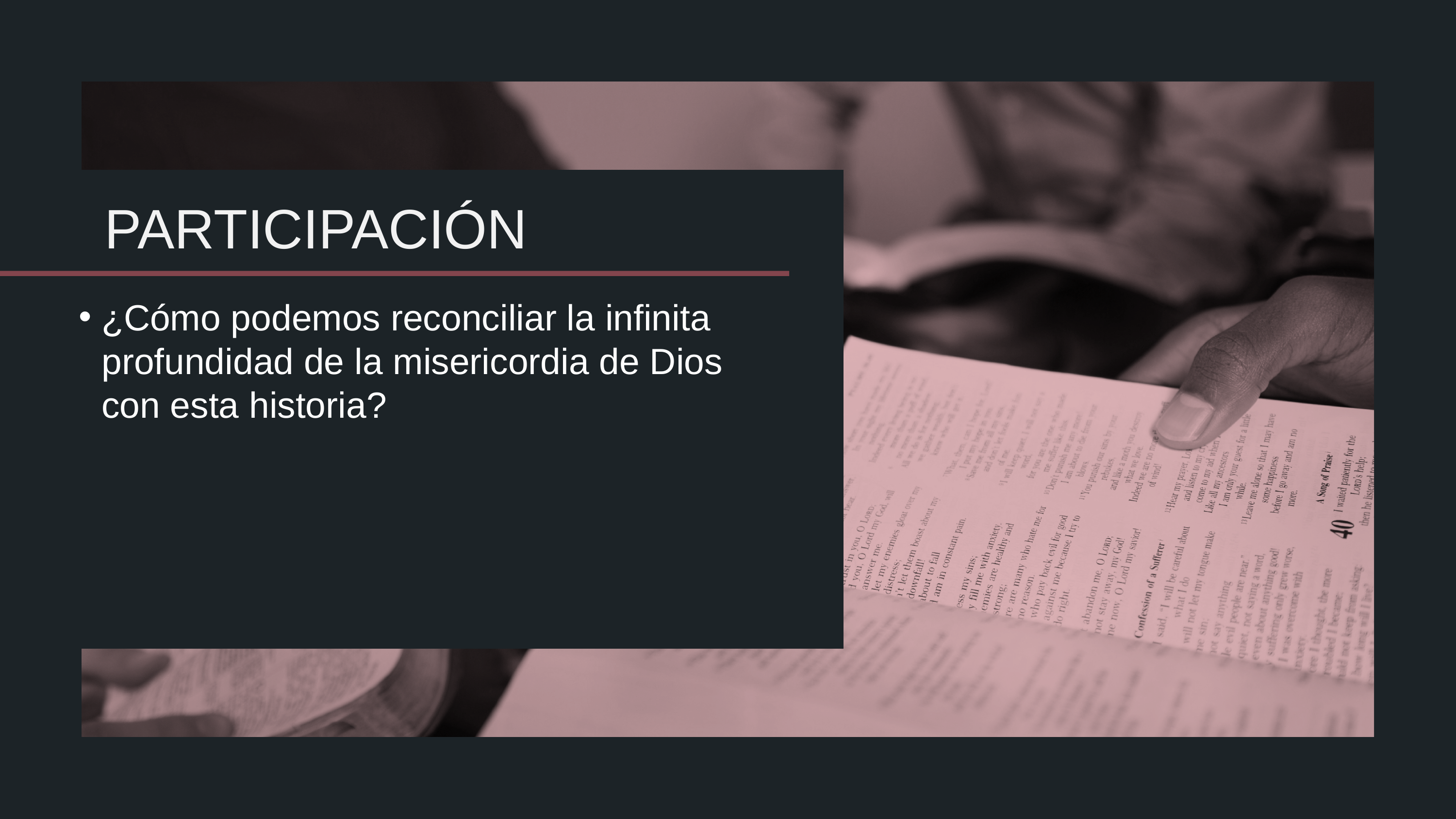

¿Cómo podemos reconciliar la infinita profundidad de la misericordia de Dios
con esta historia?